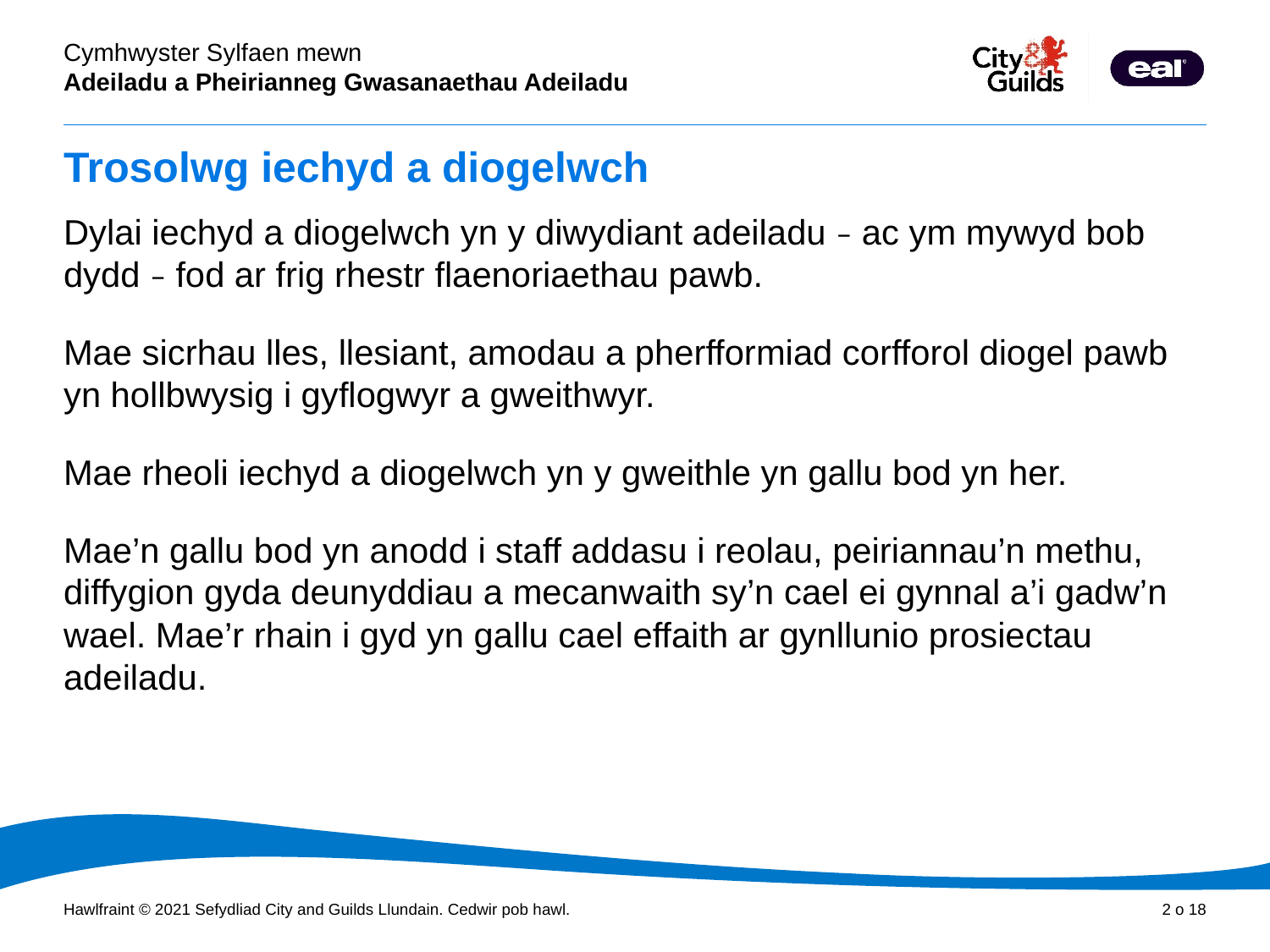

# Trosolwg iechyd a diogelwch
Dylai iechyd a diogelwch yn y diwydiant adeiladu – ac ym mywyd bob dydd – fod ar frig rhestr flaenoriaethau pawb.
Mae sicrhau lles, llesiant, amodau a pherfformiad corfforol diogel pawb yn hollbwysig i gyflogwyr a gweithwyr.
Mae rheoli iechyd a diogelwch yn y gweithle yn gallu bod yn her.
Mae’n gallu bod yn anodd i staff addasu i reolau, peiriannau’n methu, diffygion gyda deunyddiau a mecanwaith sy’n cael ei gynnal a’i gadw’n wael. Mae’r rhain i gyd yn gallu cael effaith ar gynllunio prosiectau adeiladu.